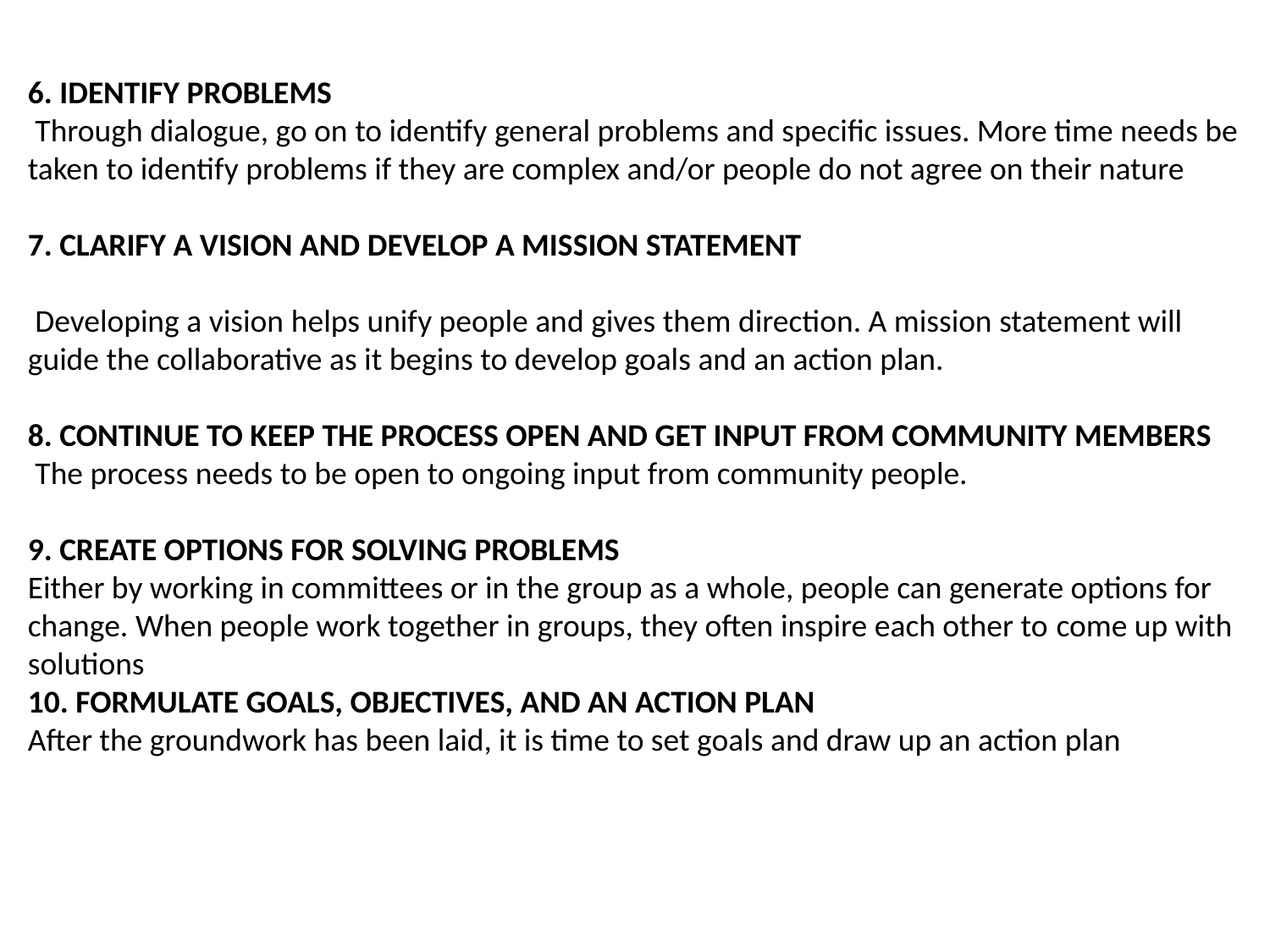

6. IDENTIFY PROBLEMS
 Through dialogue, go on to identify general problems and specific issues. More time needs be taken to identify problems if they are complex and/or people do not agree on their nature

7. CLARIFY A VISION AND DEVELOP A MISSION STATEMENT

 Developing a vision helps unify people and gives them direction. A mission statement will guide the collaborative as it begins to develop goals and an action plan.

8. CONTINUE TO KEEP THE PROCESS OPEN AND GET INPUT FROM COMMUNITY MEMBERS
 The process needs to be open to ongoing input from community people.

9. CREATE OPTIONS FOR SOLVING PROBLEMS
Either by working in committees or in the group as a whole, people can generate options for change. When people work together in groups, they often inspire each other to come up with solutions
10. FORMULATE GOALS, OBJECTIVES, AND AN ACTION PLAN
After the groundwork has been laid, it is time to set goals and draw up an action plan